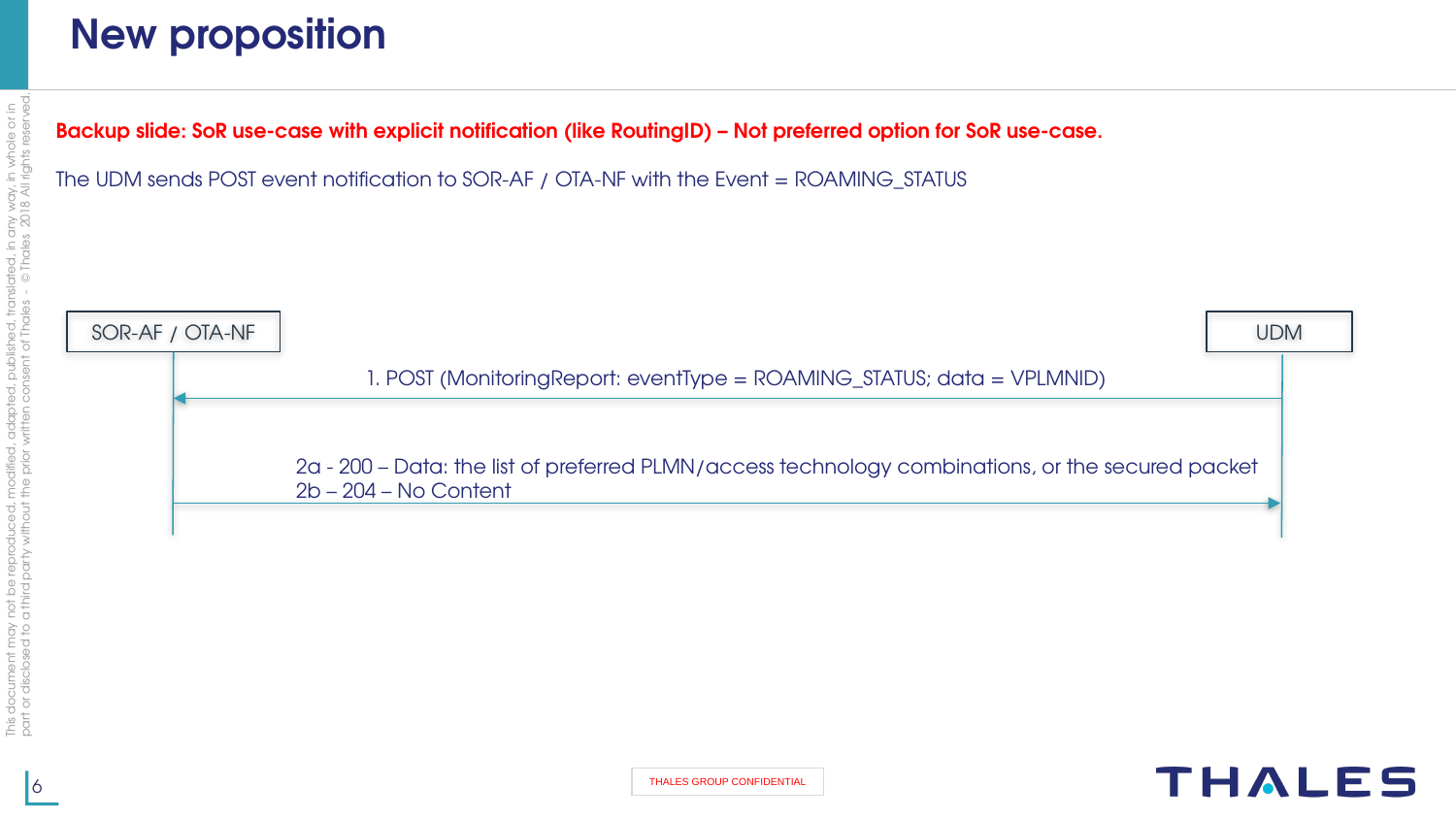

# New proposition
Backup slide: SoR use-case with explicit notification (like RoutingID) – Not preferred option for SoR use-case.

The UDM sends POST event notification to SOR-AF / OTA-NF with the Event = ROAMING_STATUS
SOR-AF / OTA-NF
UDM
1. POST (MonitoringReport: eventType = ROAMING_STATUS; data = VPLMNID)
2a - 200 – Data: the list of preferred PLMN/access technology combinations, or the secured packet
2b – 204 – No Content